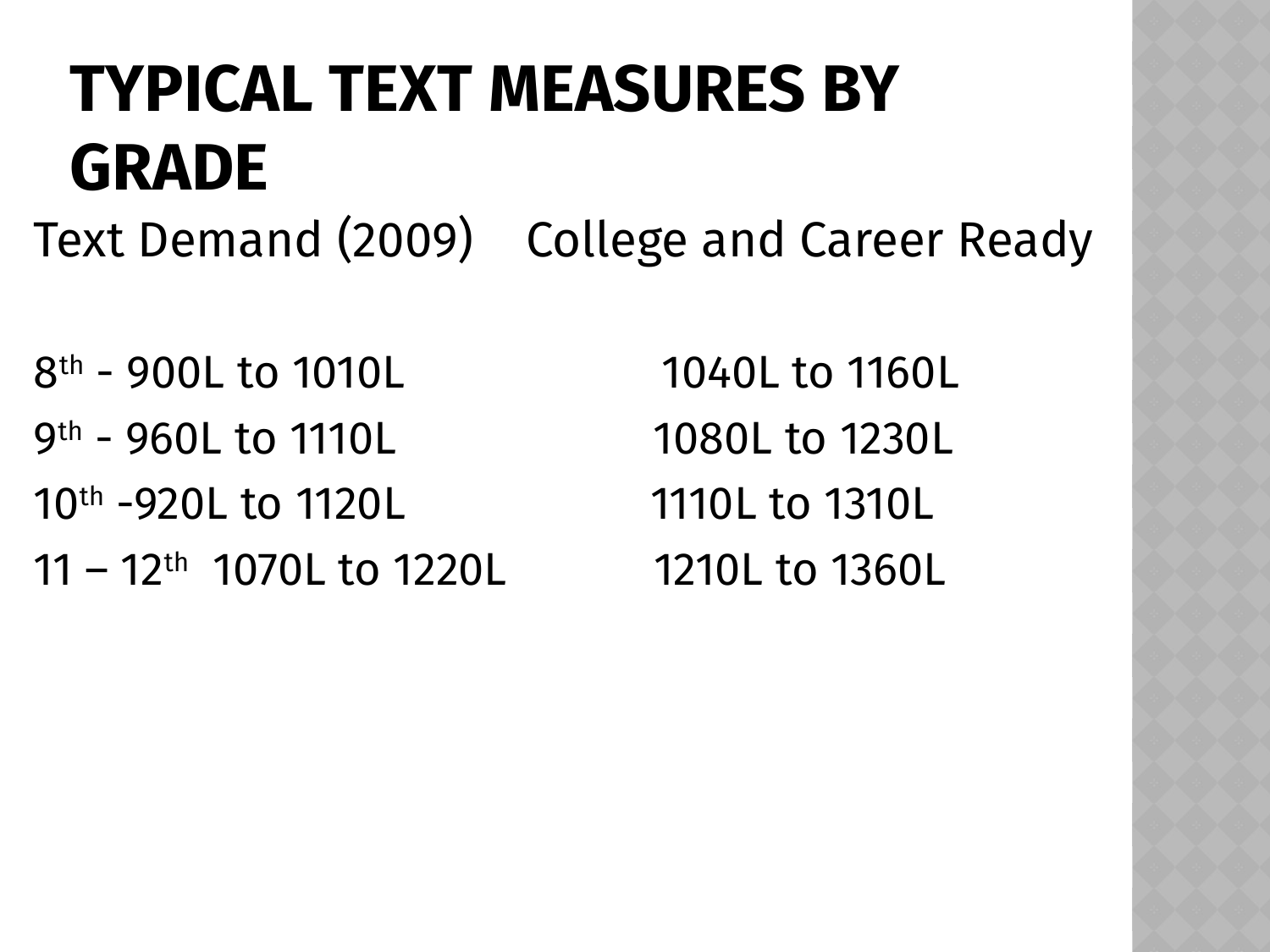

# Typical Text Measures by Grade
Text Demand (2009)    College and Career Ready

8th - 900L to 1010L                     1040L to 1160L
9th - 960L to 1110L                     1080L to 1230L
10th -920L to 1120L                    1110L to 1310L
11 – 12th  1070L to 1220L            1210L to 1360L